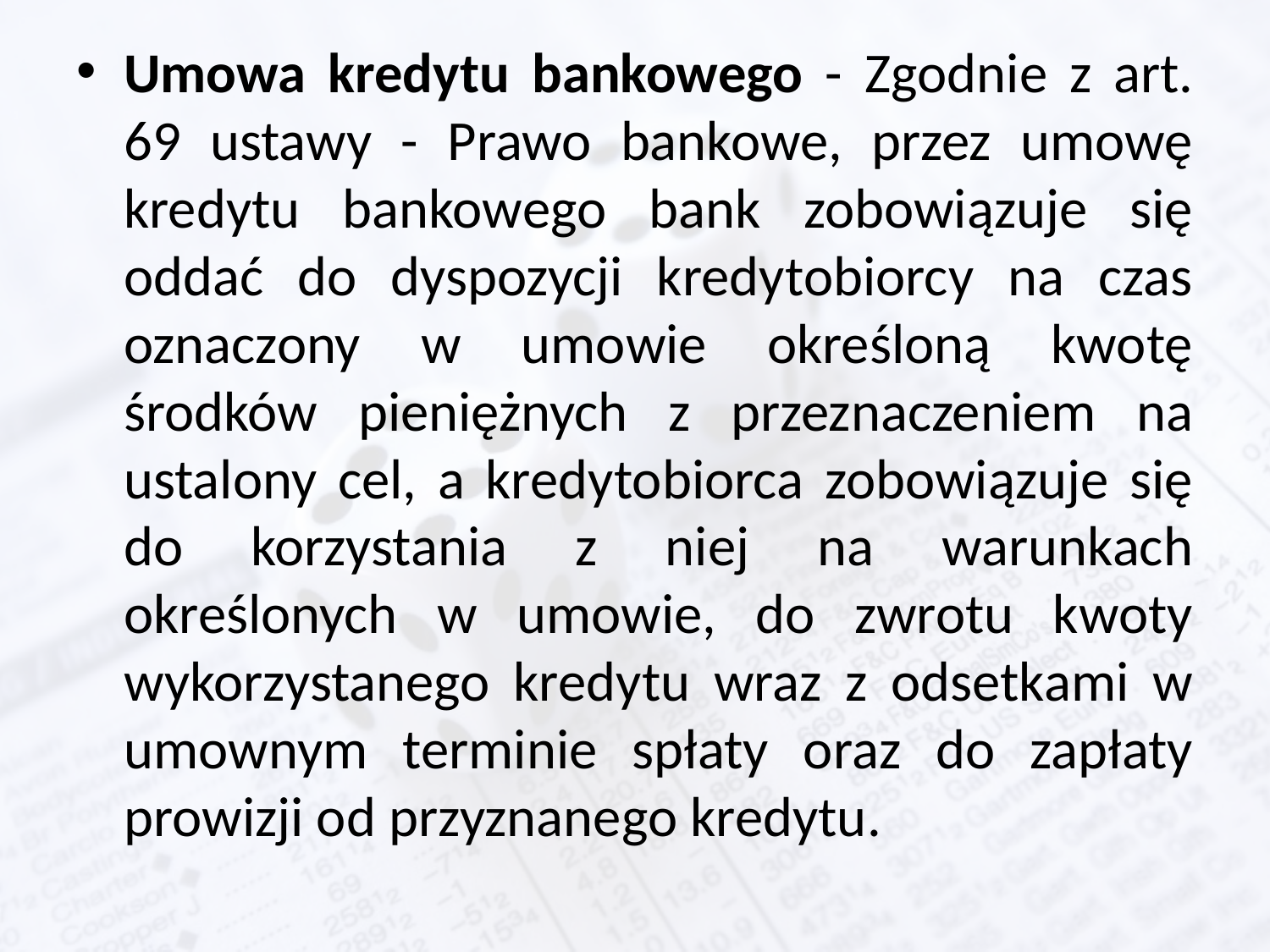

Umowa kredytu bankowego - Zgodnie z art. 69 ustawy - Prawo bankowe, przez umowę kredytu bankowego bank zobowiązuje się oddać do dyspozycji kredytobiorcy na czas oznaczony w umowie określoną kwotę środków pieniężnych z przeznaczeniem na ustalony cel, a kredytobiorca zobowiązuje się do korzystania z niej na warunkach określonych w umowie, do zwrotu kwoty wykorzystanego kredytu wraz z odsetkami w umownym terminie spłaty oraz do zapłaty prowizji od przyznanego kredytu.